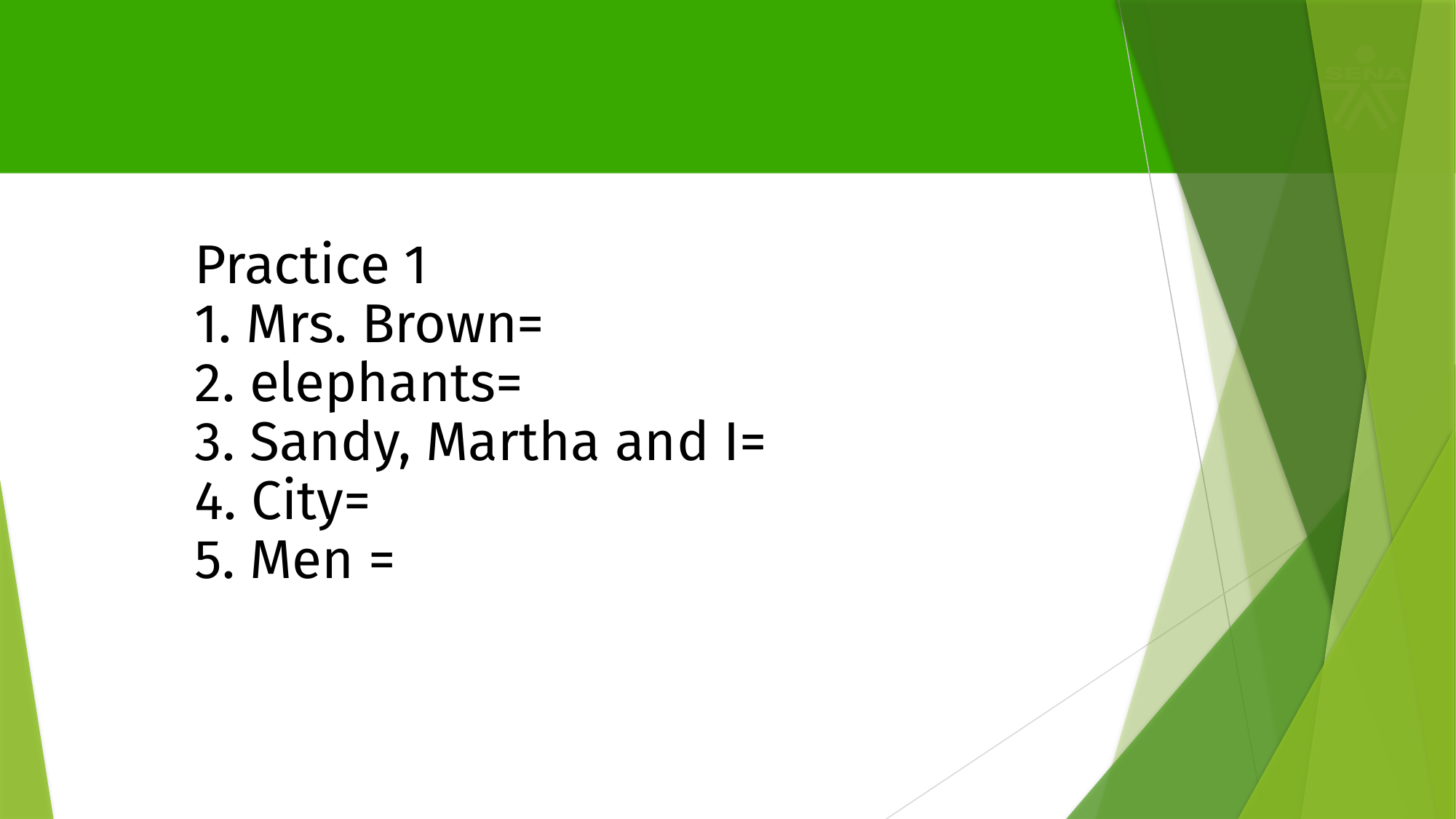

Practice 1
1. Mrs. Brown=
2. elephants=
3. Sandy, Martha and I=
4. City=
5. Men =